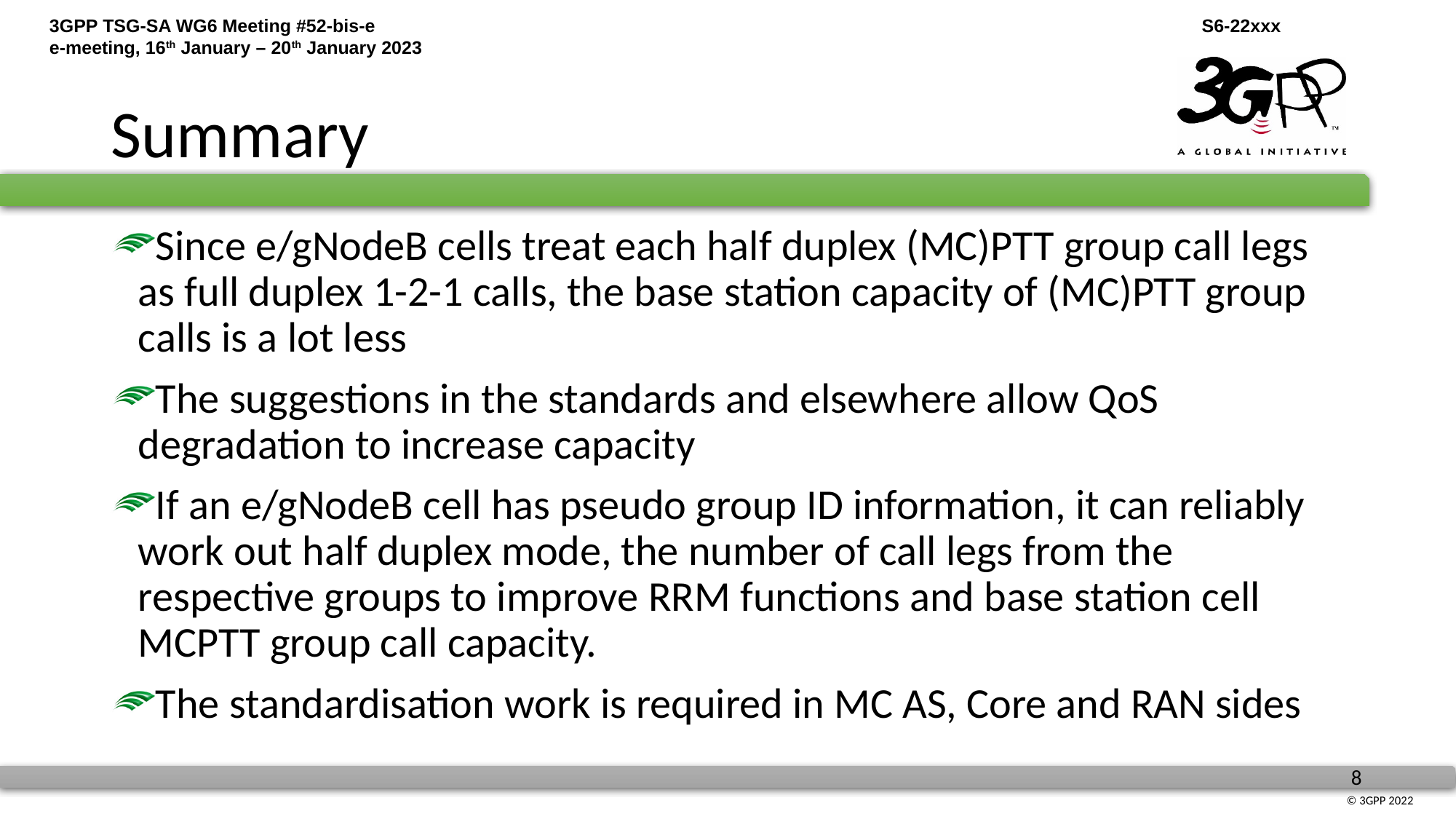

# Summary
Since e/gNodeB cells treat each half duplex (MC)PTT group call legs as full duplex 1-2-1 calls, the base station capacity of (MC)PTT group calls is a lot less
The suggestions in the standards and elsewhere allow QoS degradation to increase capacity
If an e/gNodeB cell has pseudo group ID information, it can reliably work out half duplex mode, the number of call legs from the respective groups to improve RRM functions and base station cell MCPTT group call capacity.
The standardisation work is required in MC AS, Core and RAN sides